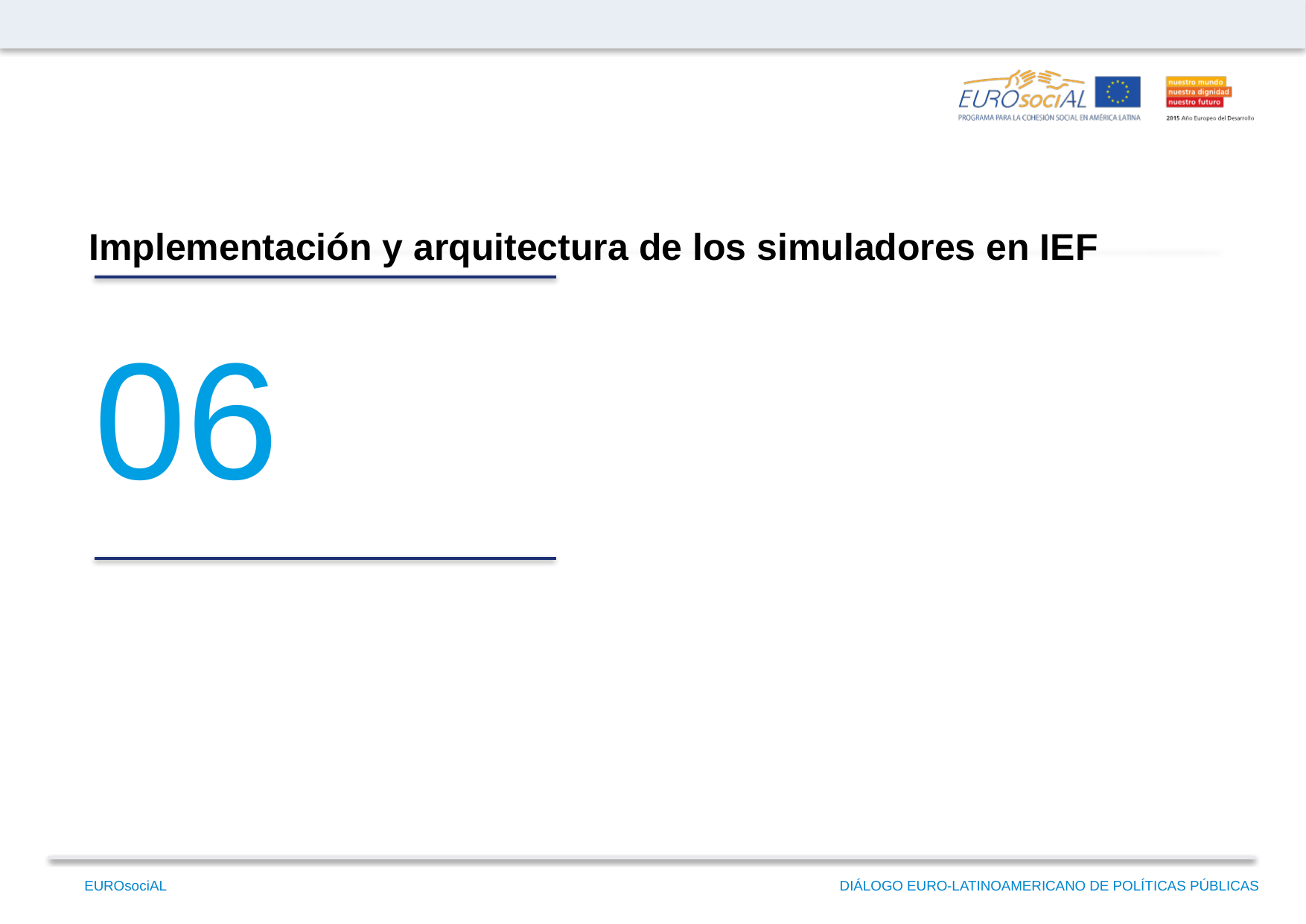

Implementación y arquitectura de los simuladores en IEF
06